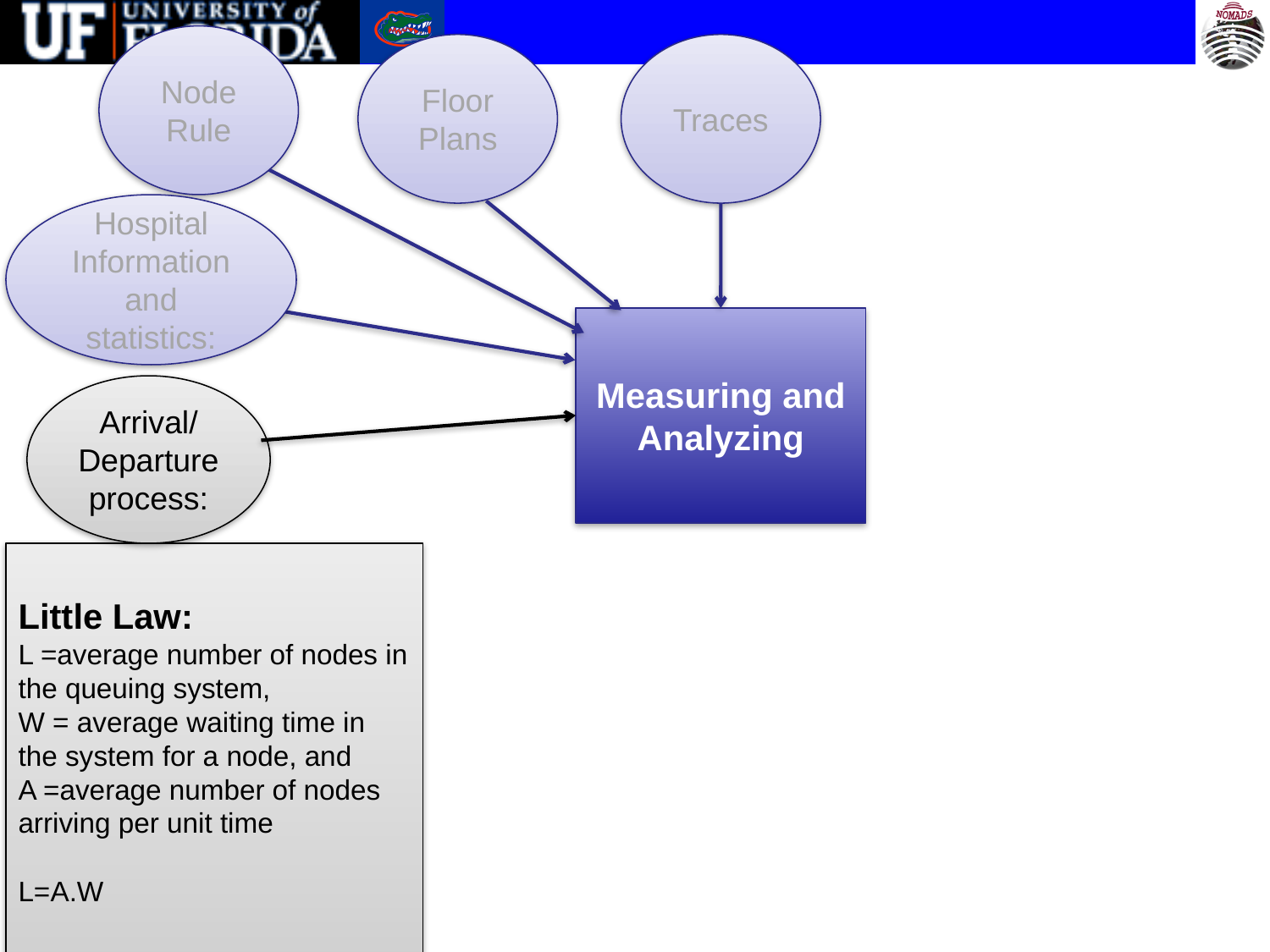

Node Rule
Floor Plans
Traces
#
Hospital Information and statistics:
Measuring and Analyzing
Arrival/ Departure process:

Little Law:
L =average number of nodes in the queuing system,
W = average waiting time in the system for a node, and
A =average number of nodes arriving per unit time
L=A.W